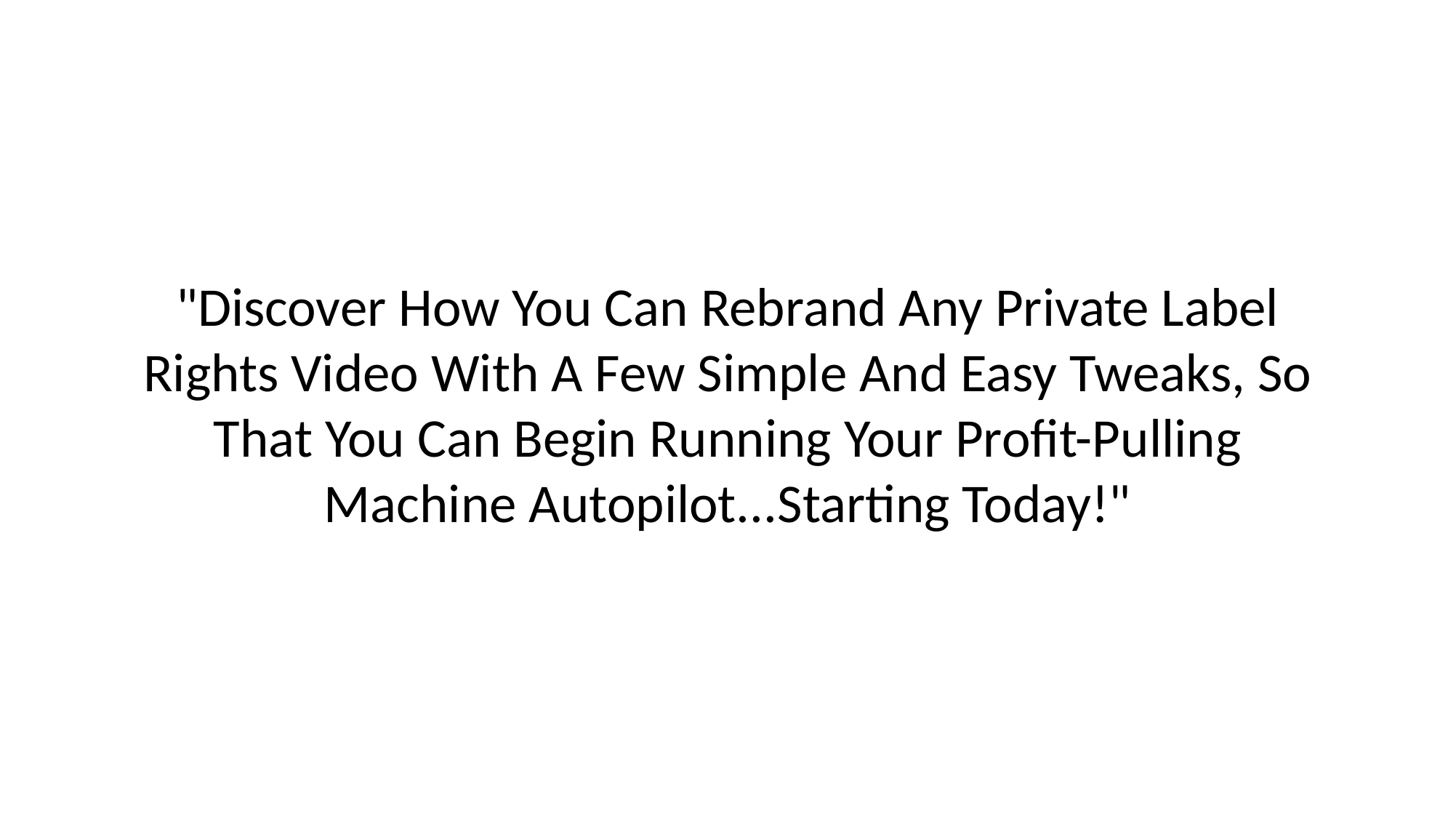

# "Discover How You Can Rebrand Any Private Label Rights Video With A Few Simple And Easy Tweaks, So That You Can Begin Running Your Profit-Pulling Machine Autopilot...Starting Today!"